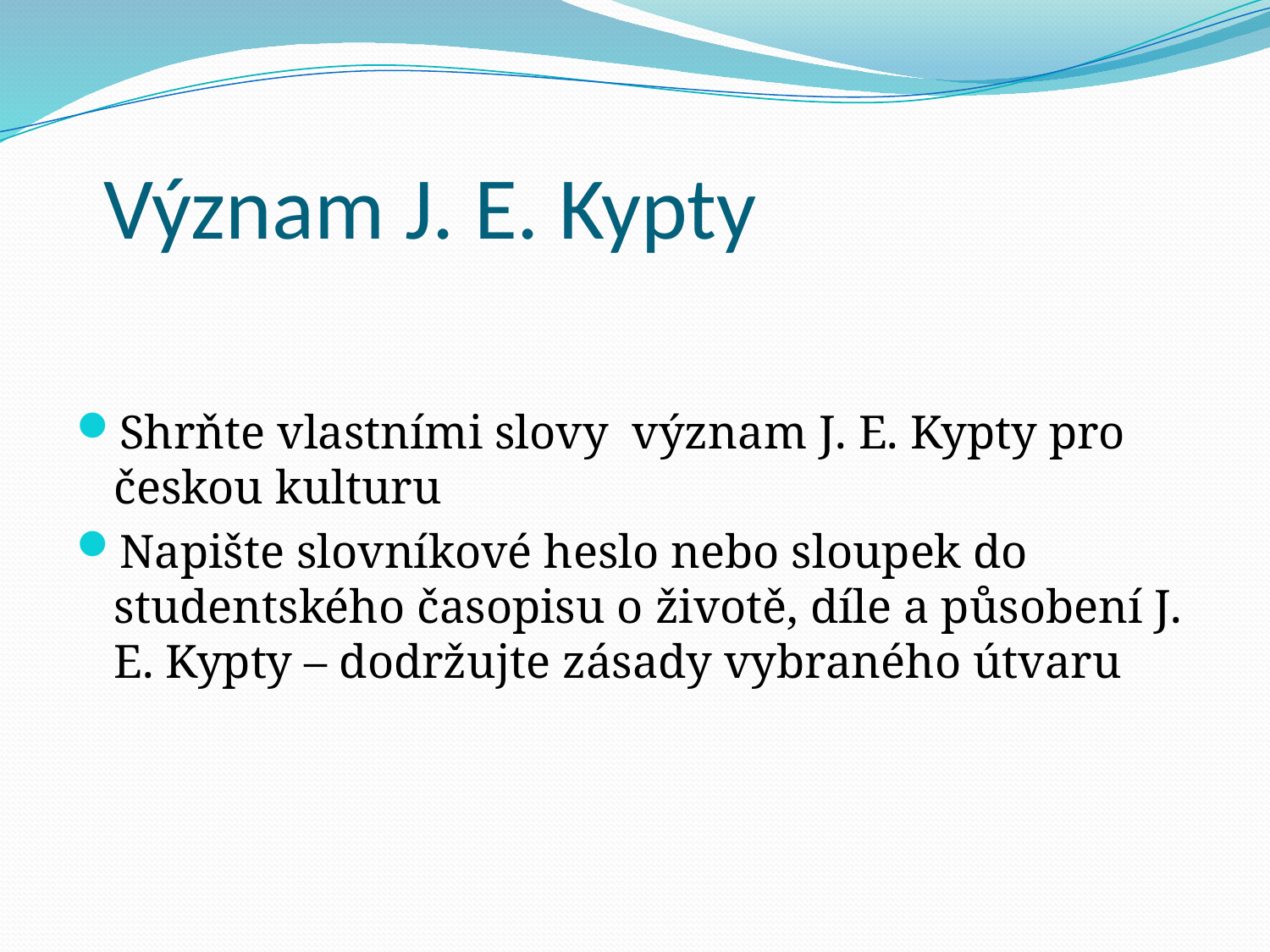

# Význam J. E. Kypty

Shrňte vlastními slovy  význam J. E. Kypty pro českou kulturu
Napište slovníkové heslo nebo sloupek do studentského časopisu o životě, díle a působení J. E. Kypty – dodržujte zásady vybraného útvaru